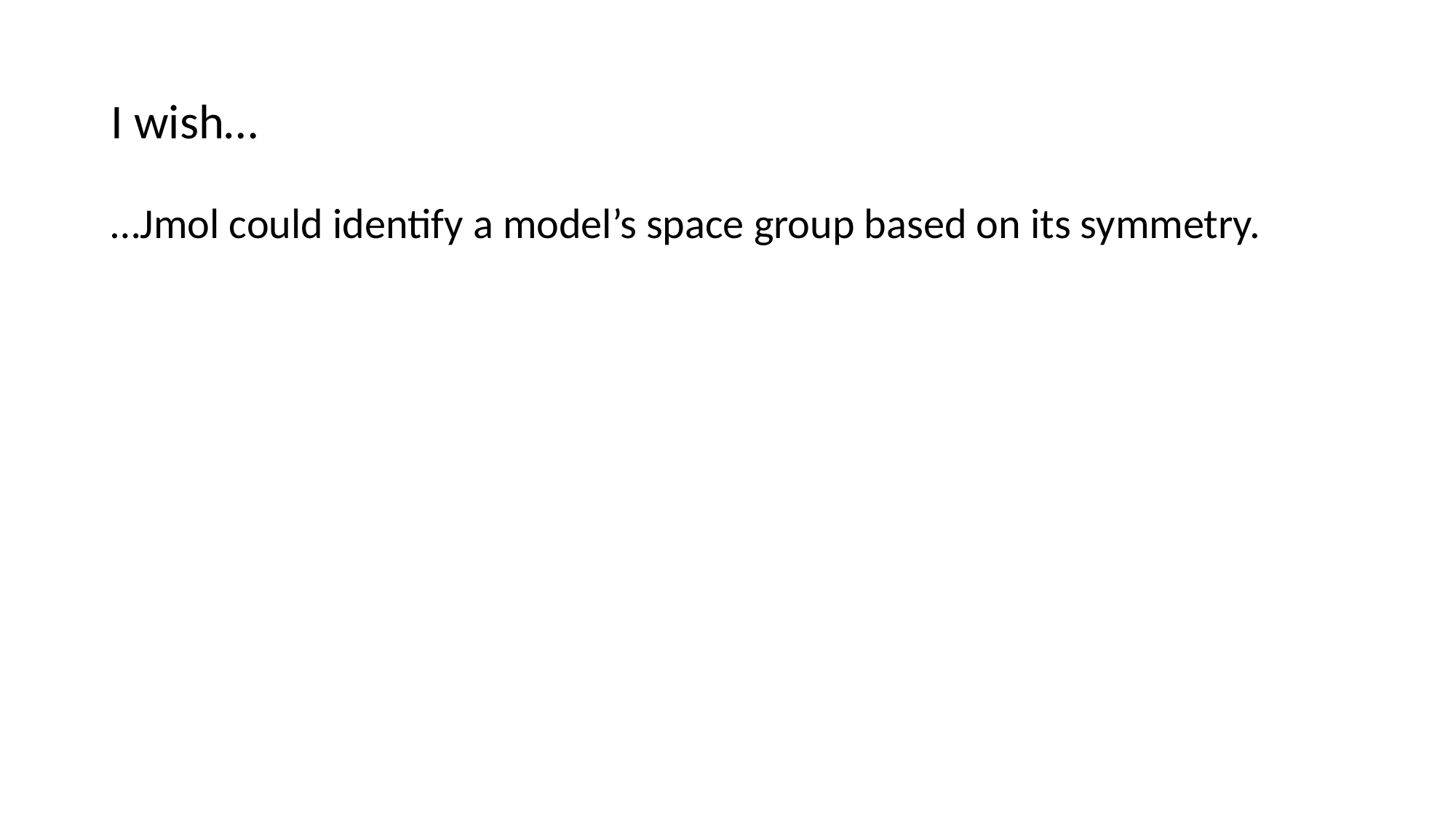

# I wish…
…Jmol could identify a model’s space group based on its symmetry.